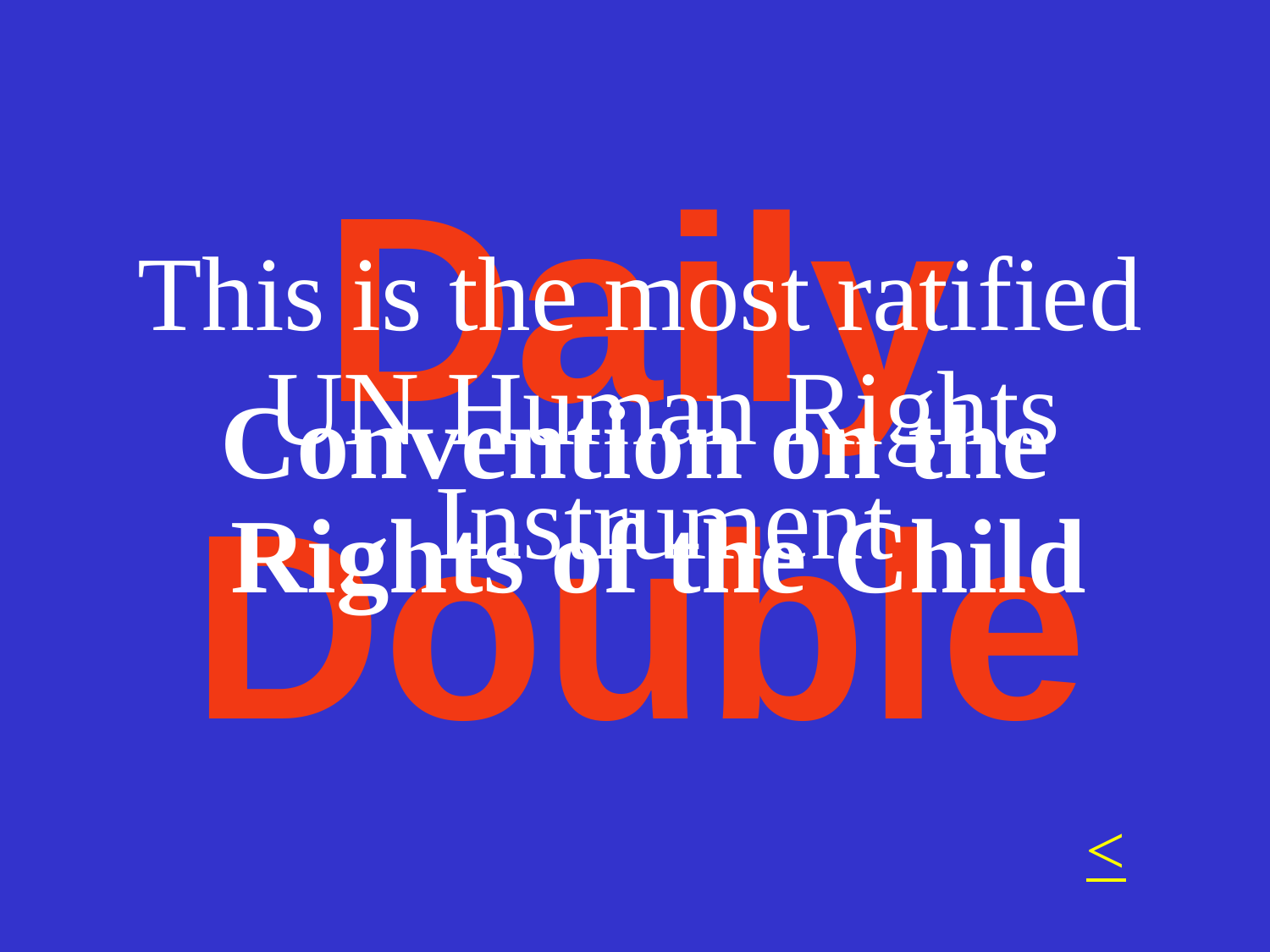

# Daily Double
This is the most ratified UN Human Rights Instrument
Convention on the Rights of the Child
<